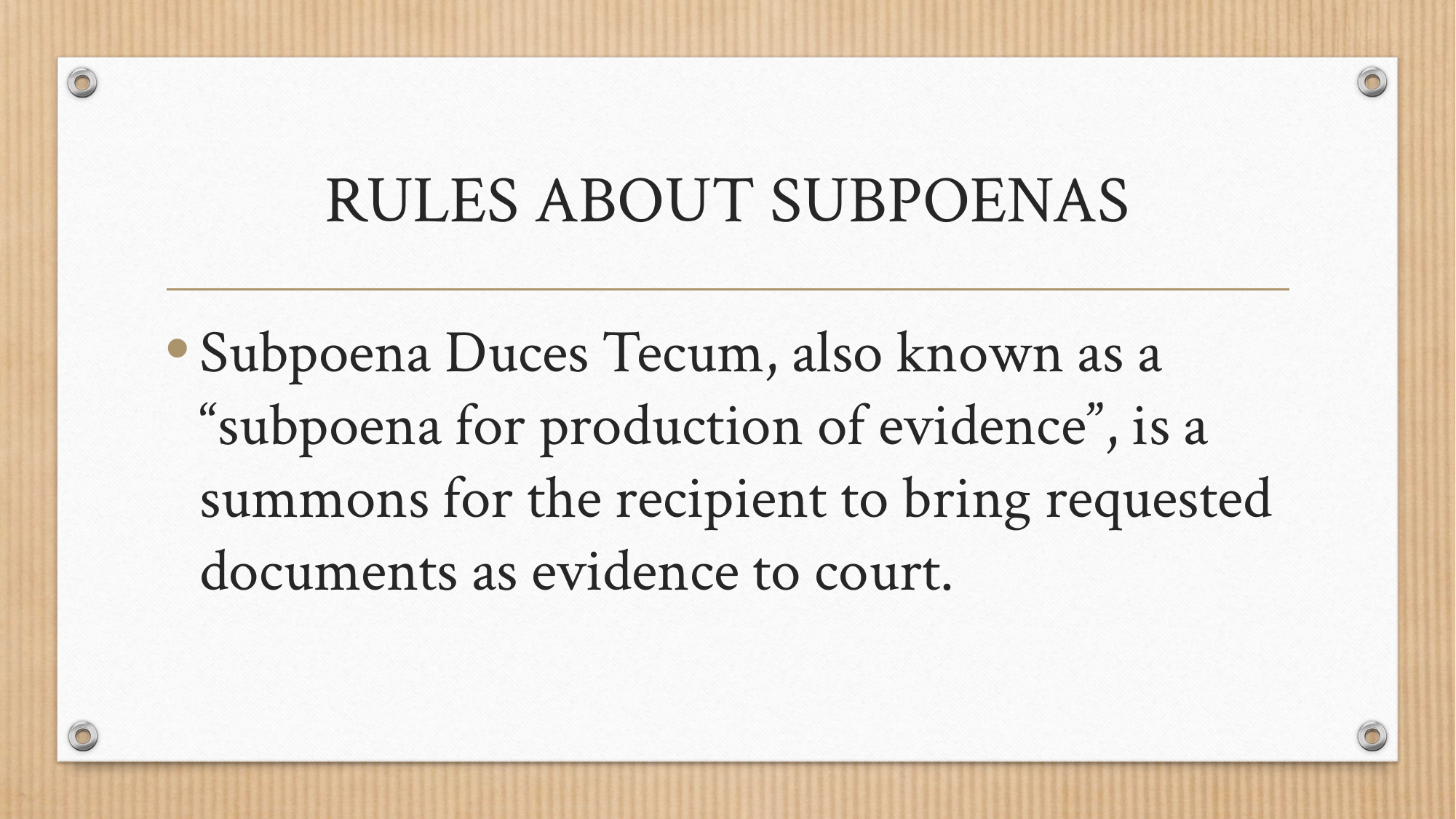

# RULES ABOUT SUBPOENAS
Subpoena Duces Tecum, also known as a “subpoena for production of evidence”, is a summons for the recipient to bring requested documents as evidence to court.